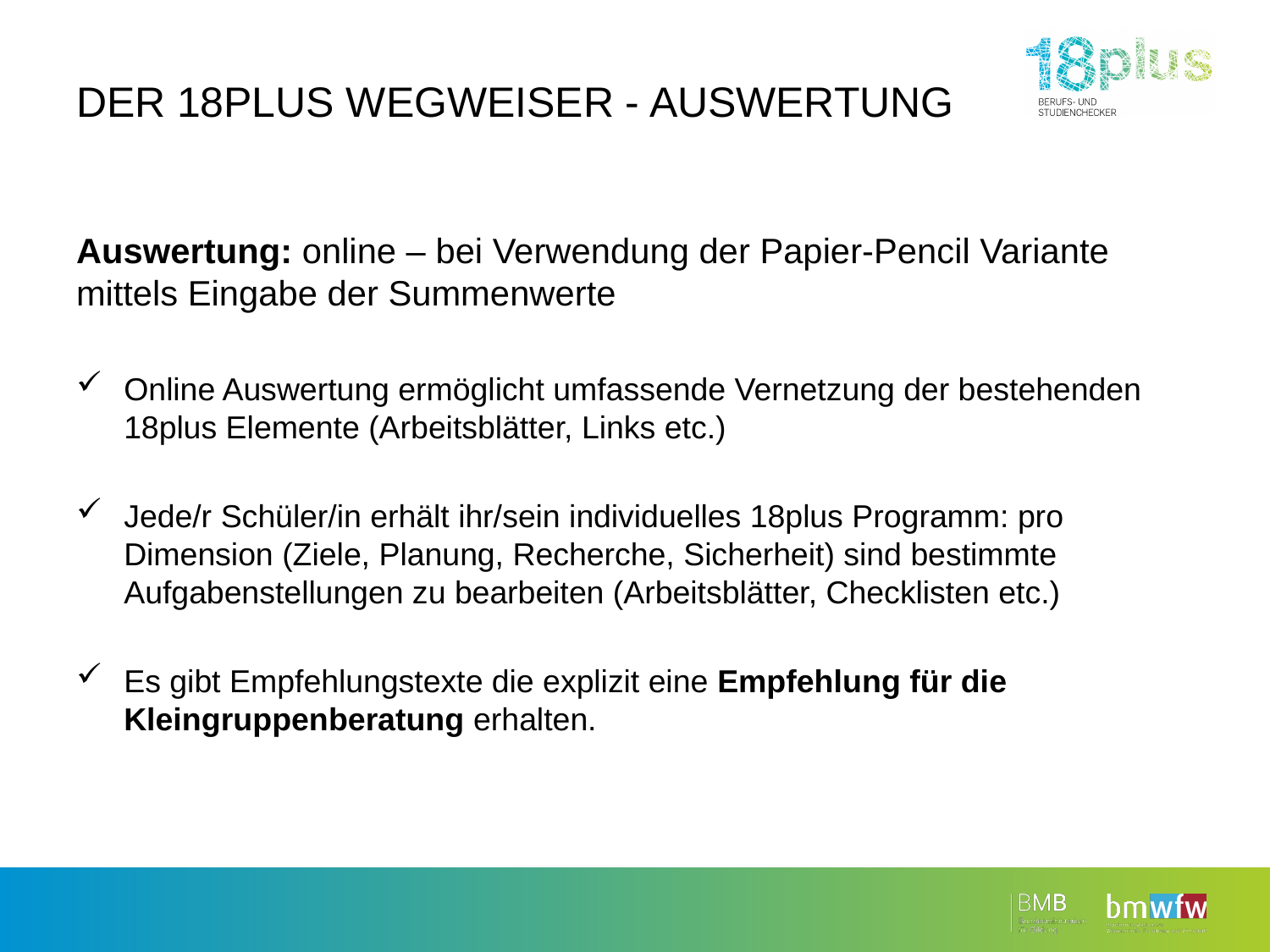

# Der 18plus Wegweiser - Auswertung
Auswertung: online – bei Verwendung der Papier-Pencil Variante mittels Eingabe der Summenwerte

Online Auswertung ermöglicht umfassende Vernetzung der bestehenden 18plus Elemente (Arbeitsblätter, Links etc.)

Jede/r Schüler/in erhält ihr/sein individuelles 18plus Programm: pro Dimension (Ziele, Planung, Recherche, Sicherheit) sind bestimmte Aufgabenstellungen zu bearbeiten (Arbeitsblätter, Checklisten etc.)

Es gibt Empfehlungstexte die explizit eine Empfehlung für die Kleingruppenberatung erhalten.